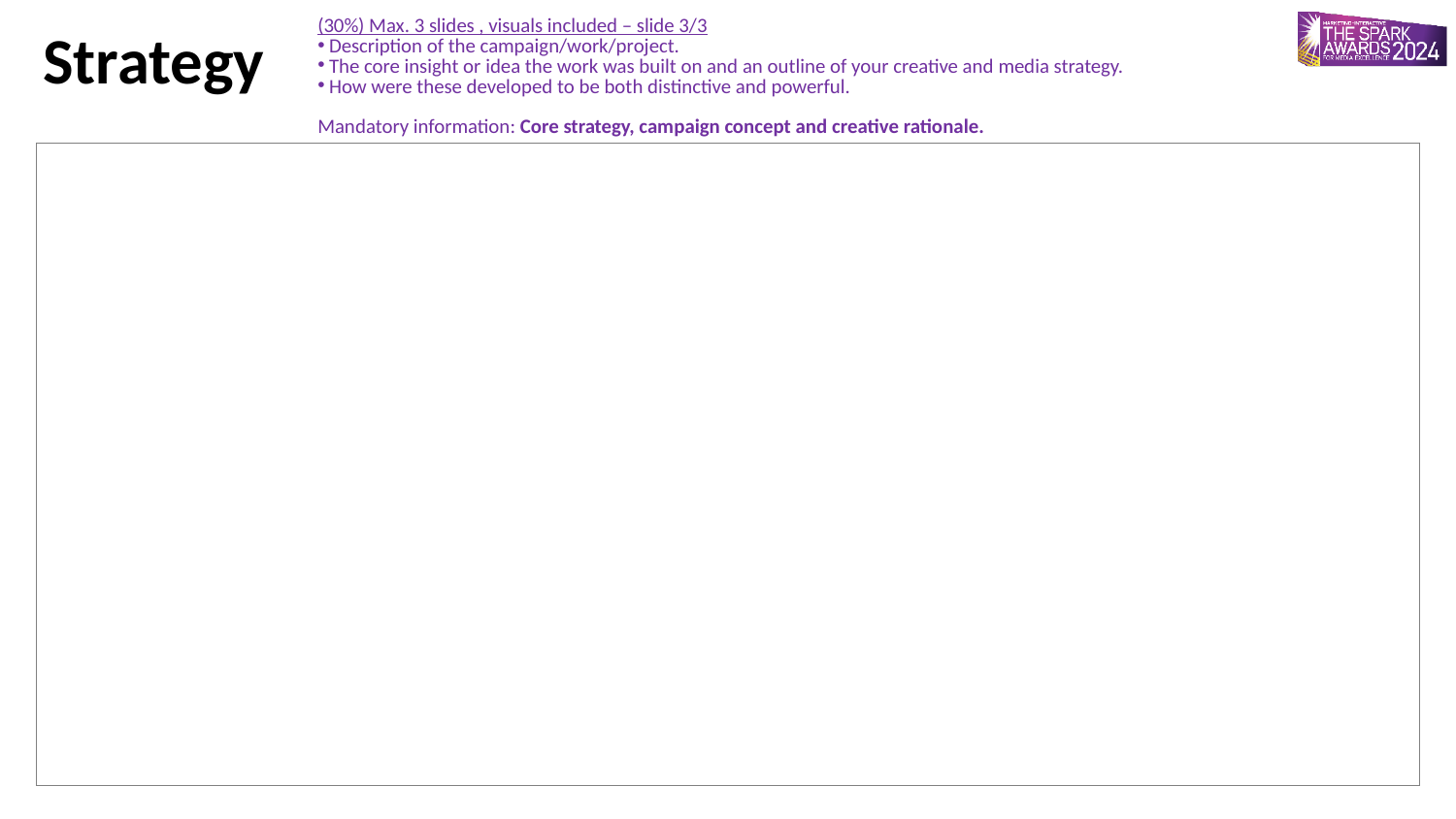

(30%) Max. 3 slides , visuals included – slide 3/3
 Description of the campaign/work/project.
 The core insight or idea the work was built on and an outline of your creative and media strategy.
 How were these developed to be both distinctive and powerful.
Mandatory information: Core strategy, campaign concept and creative rationale.
Strategy
|  |
| --- |